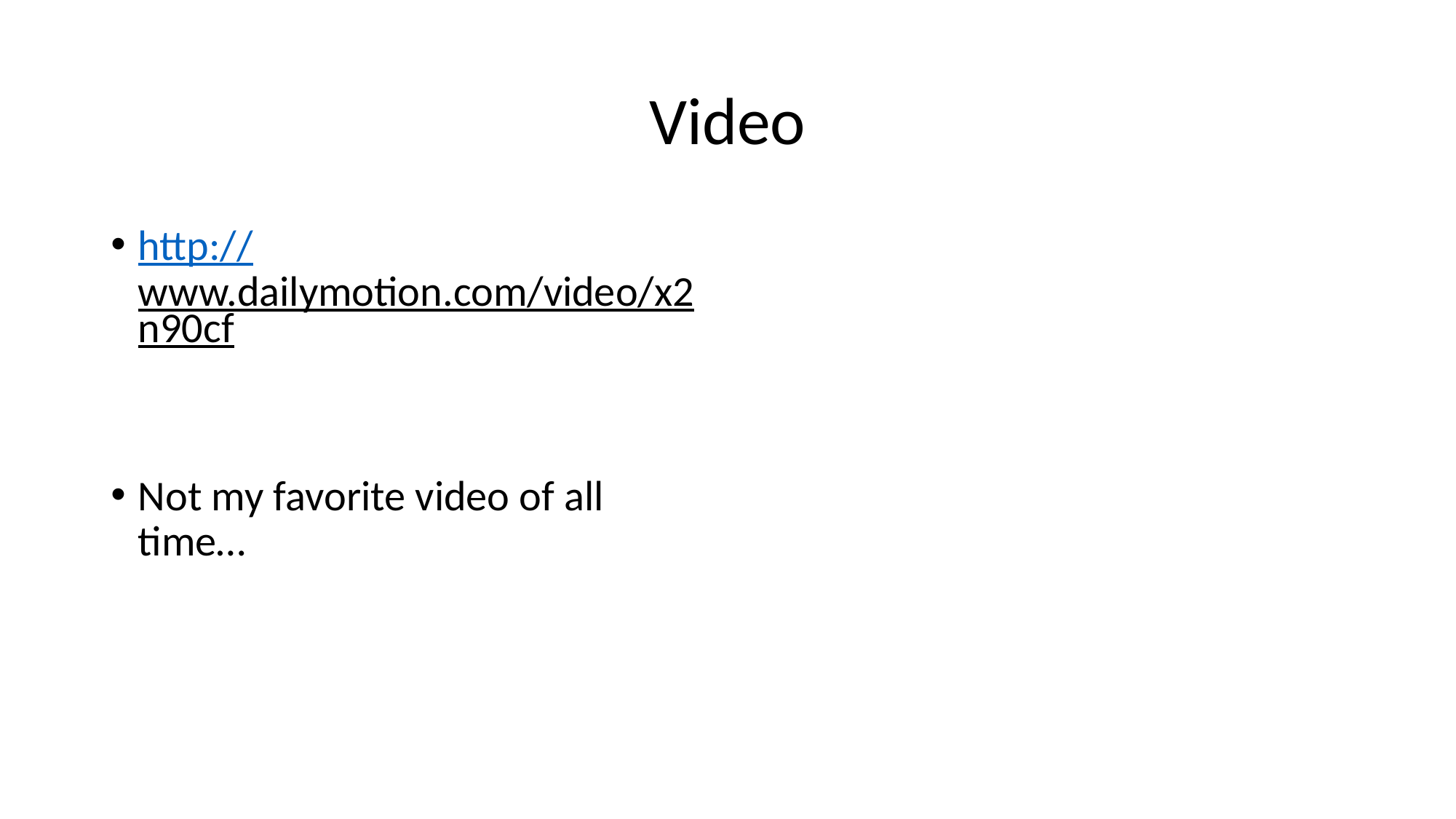

# Video
http://www.dailymotion.com/video/x2n90cf

Not my favorite video of all time…